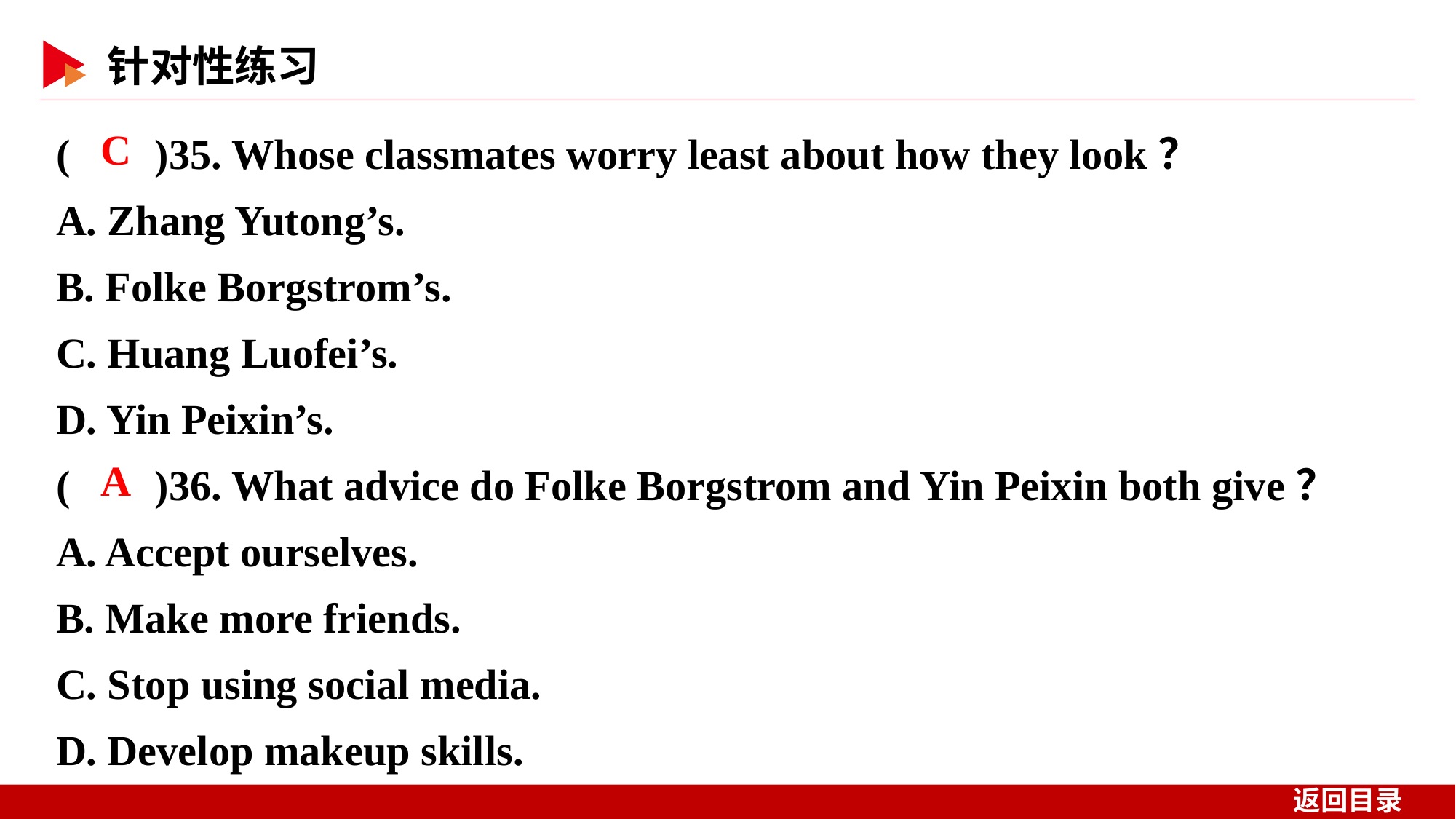

(        )35. Whose classmates worry least about how they look？
A. Zhang Yutong’s.
B. Folke Borgstrom’s.
C. Huang Luofei’s.
D. Yin Peixin’s.
(        )36. What advice do Folke Borgstrom and Yin Peixin both give？
A. Accept ourselves.
B. Make more friends.
C. Stop using social media.
D. Develop makeup skills.
   C
   A